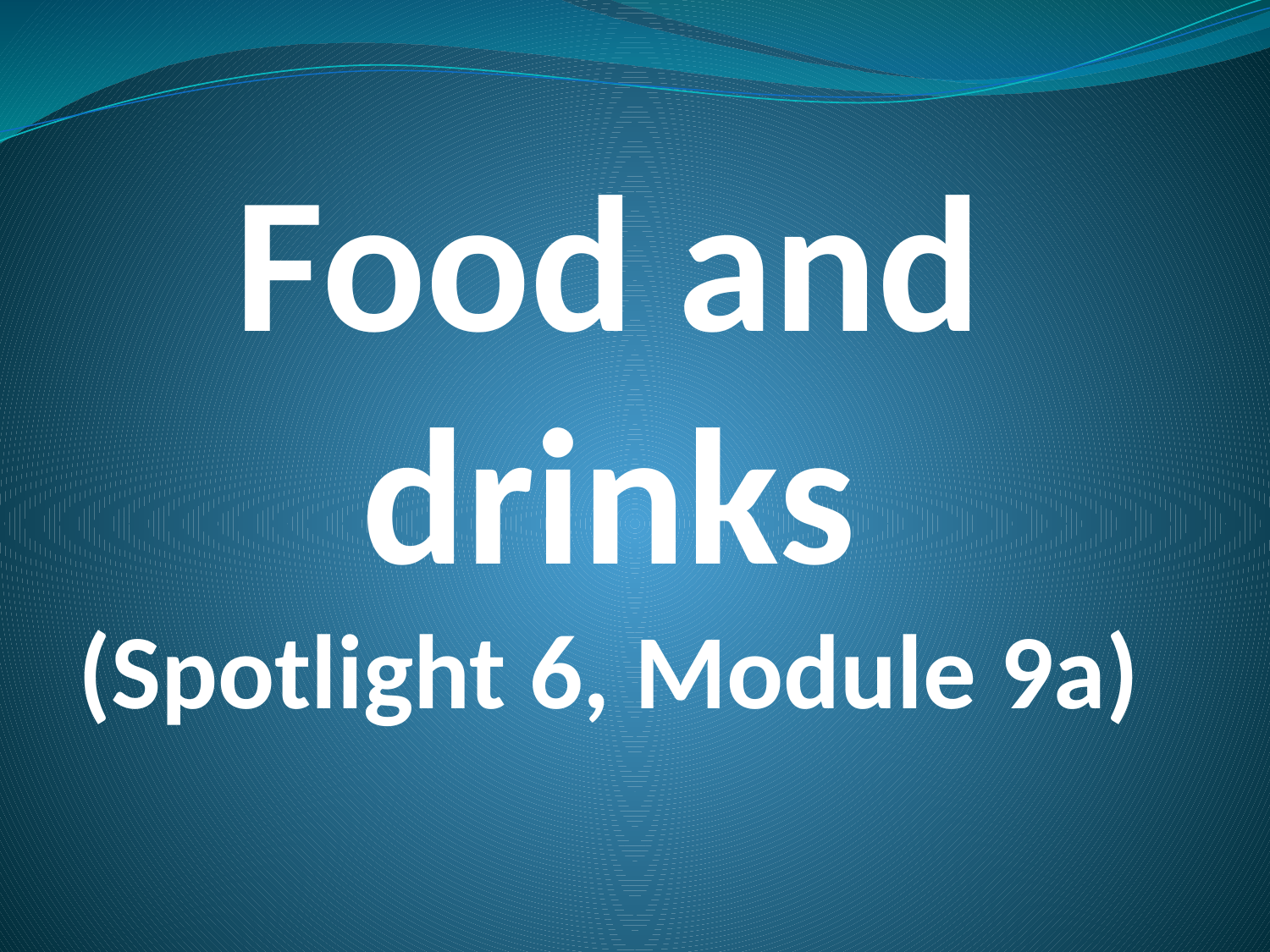

# Food and drinks (Spotlight 6, Module 9a)